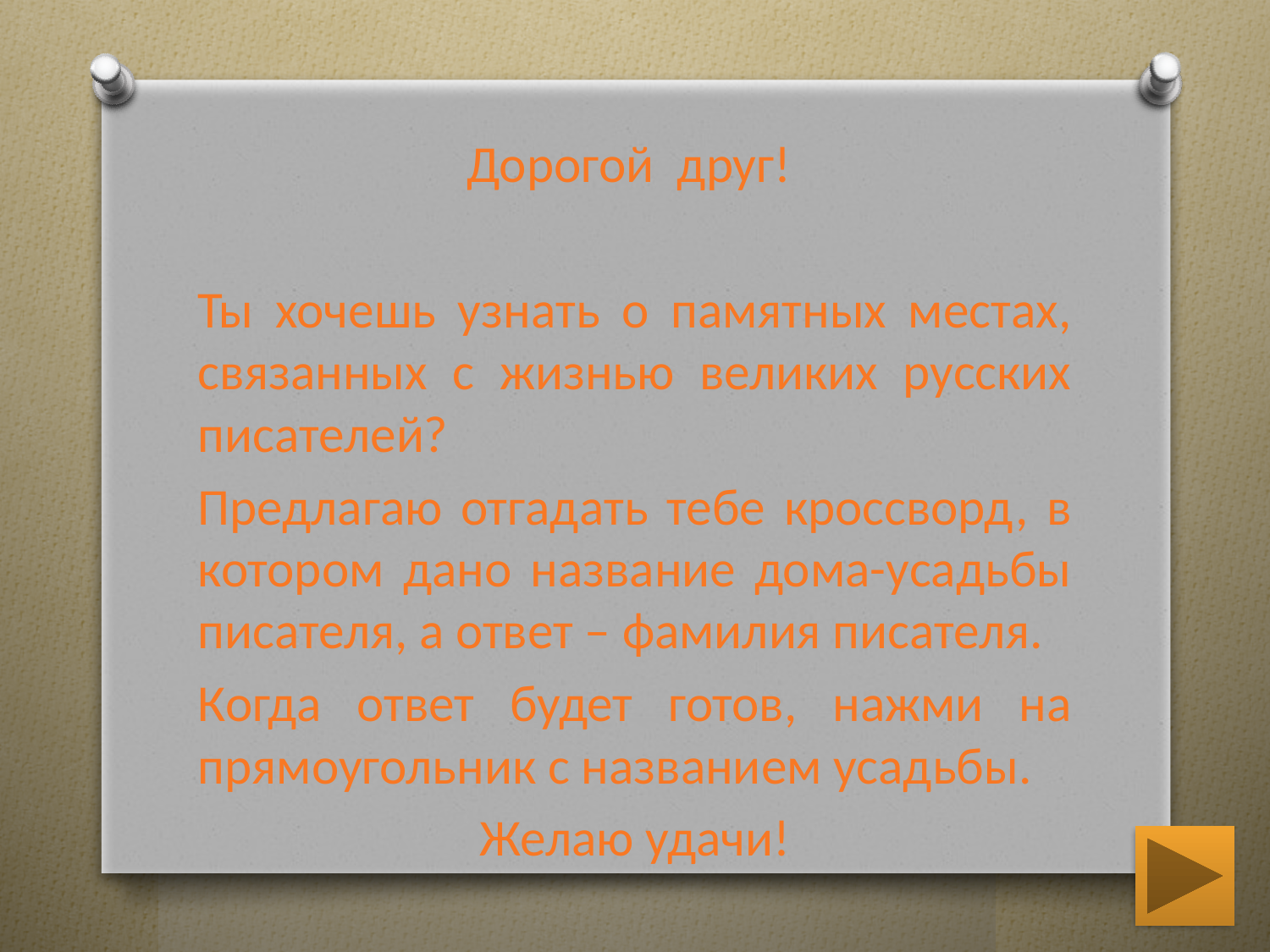

Дорогой  друг!

Ты хочешь узнать о памятных местах, связанных с жизнью великих русских писателей?
Предлагаю отгадать тебе кроссворд, в котором дано название дома-усадьбы писателя, а ответ – фамилия писателя.
Когда ответ будет готов, нажми на прямоугольник с названием усадьбы.
Желаю удачи!